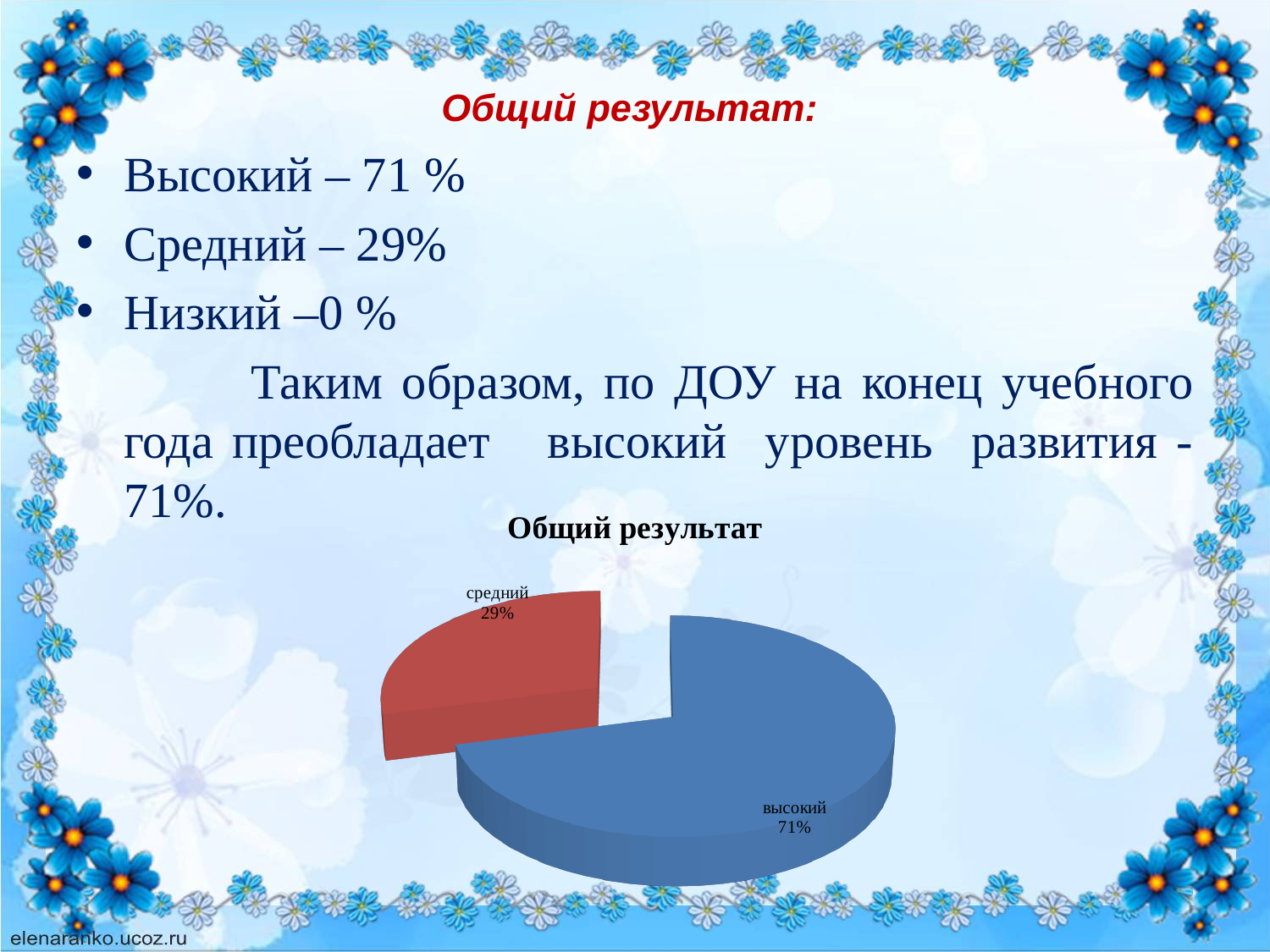

# Общий результат:
Высокий – 71 %
Средний – 29%
Низкий –0 %
		Таким образом, по ДОУ на конец учебного года преобладает   высокий  уровень  развития -71%.

[unsupported chart]